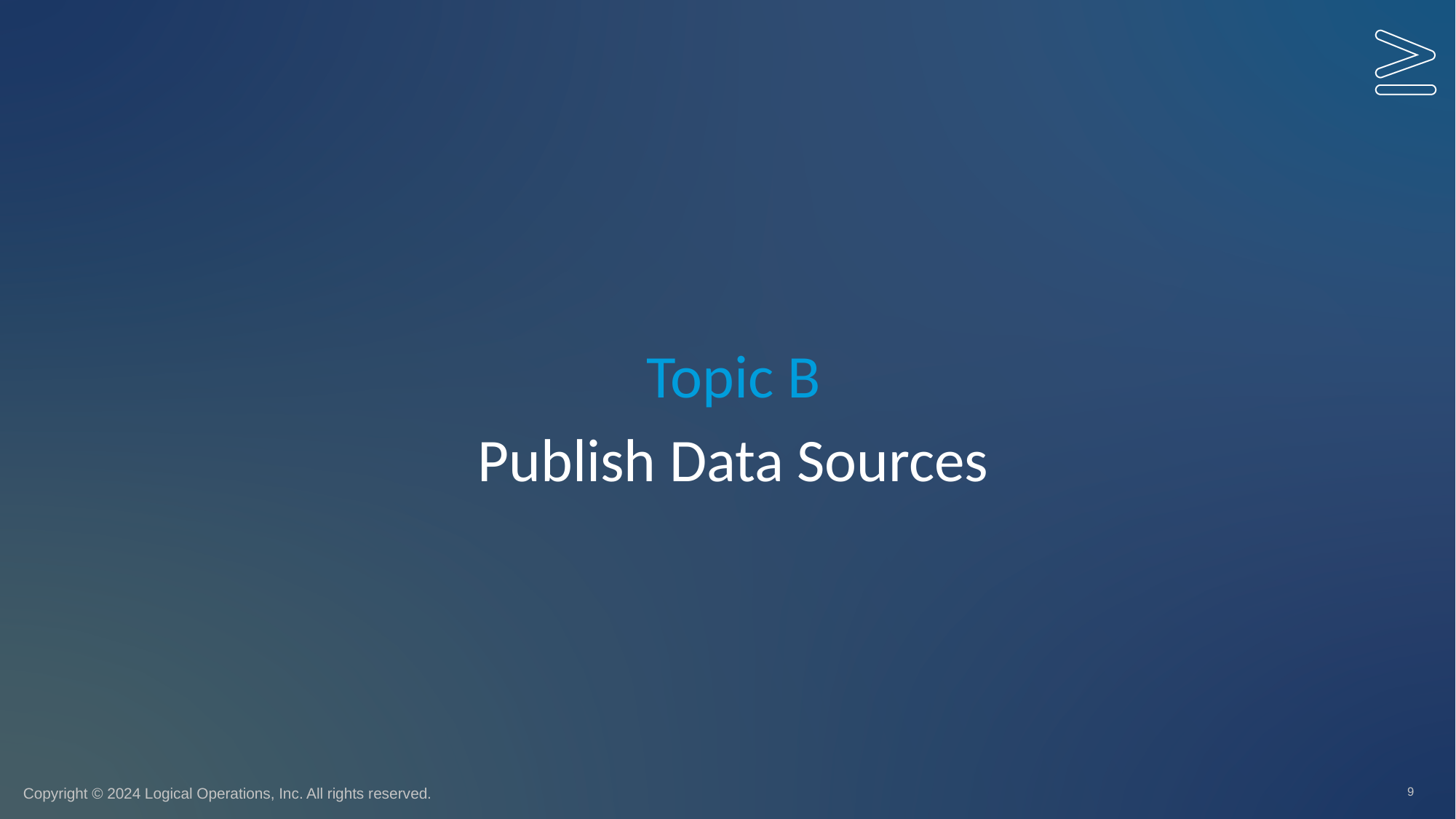

Topic B
# Publish Data Sources
9